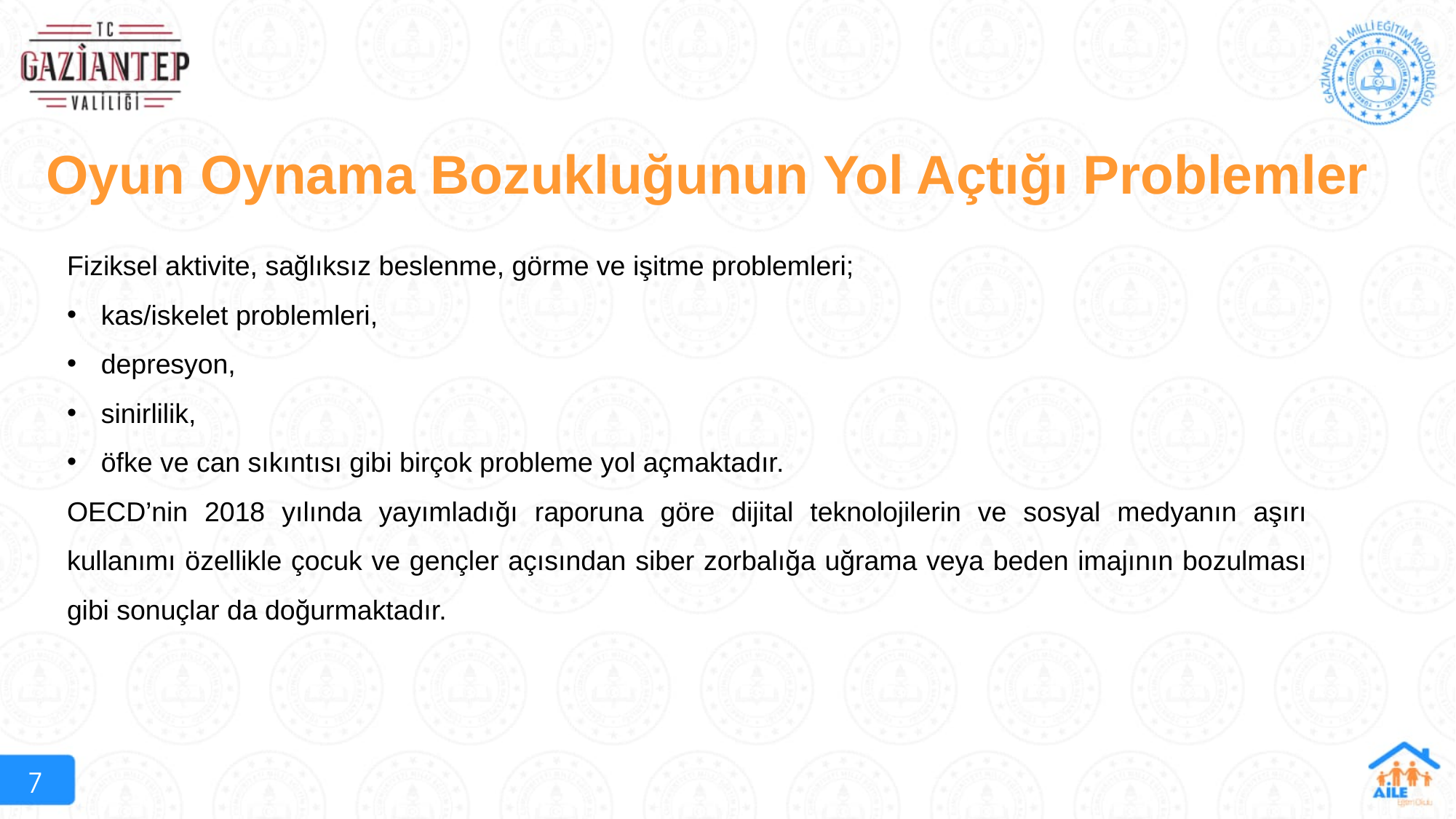

Oyun Oynama Bozukluğunun Yol Açtığı Problemler
Fiziksel aktivite, sağlıksız beslenme, görme ve işitme problemleri;
kas/iskelet problemleri,
depresyon,
sinirlilik,
öfke ve can sıkıntısı gibi birçok probleme yol açmaktadır.
OECD’nin 2018 yılında yayımladığı raporuna göre dijital teknolojilerin ve sosyal medyanın aşırı kullanımı özellikle çocuk ve gençler açısından siber zorbalığa uğrama veya beden imajının bozulması gibi sonuçlar da doğurmaktadır.
7